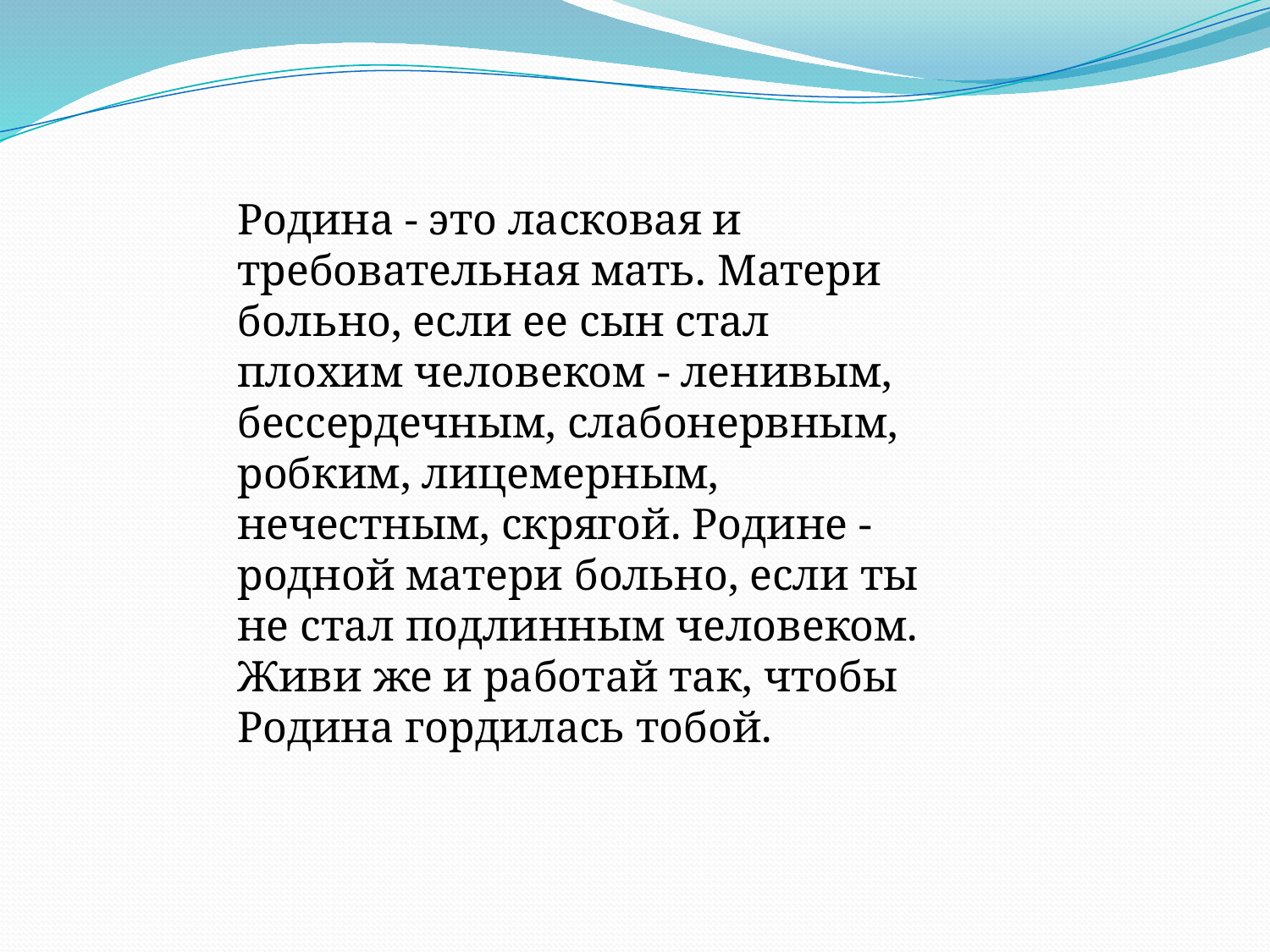

Родина - это ласковая и требовательная мать. Матери больно, если ее сын стал плохим человеком - ленивым, бессердечным, слабонервным, робким, лицемерным, нечестным, скрягой. Родине - родной матери больно, если ты не стал подлинным человеком. Живи же и работай так, чтобы Родина гордилась тобой.